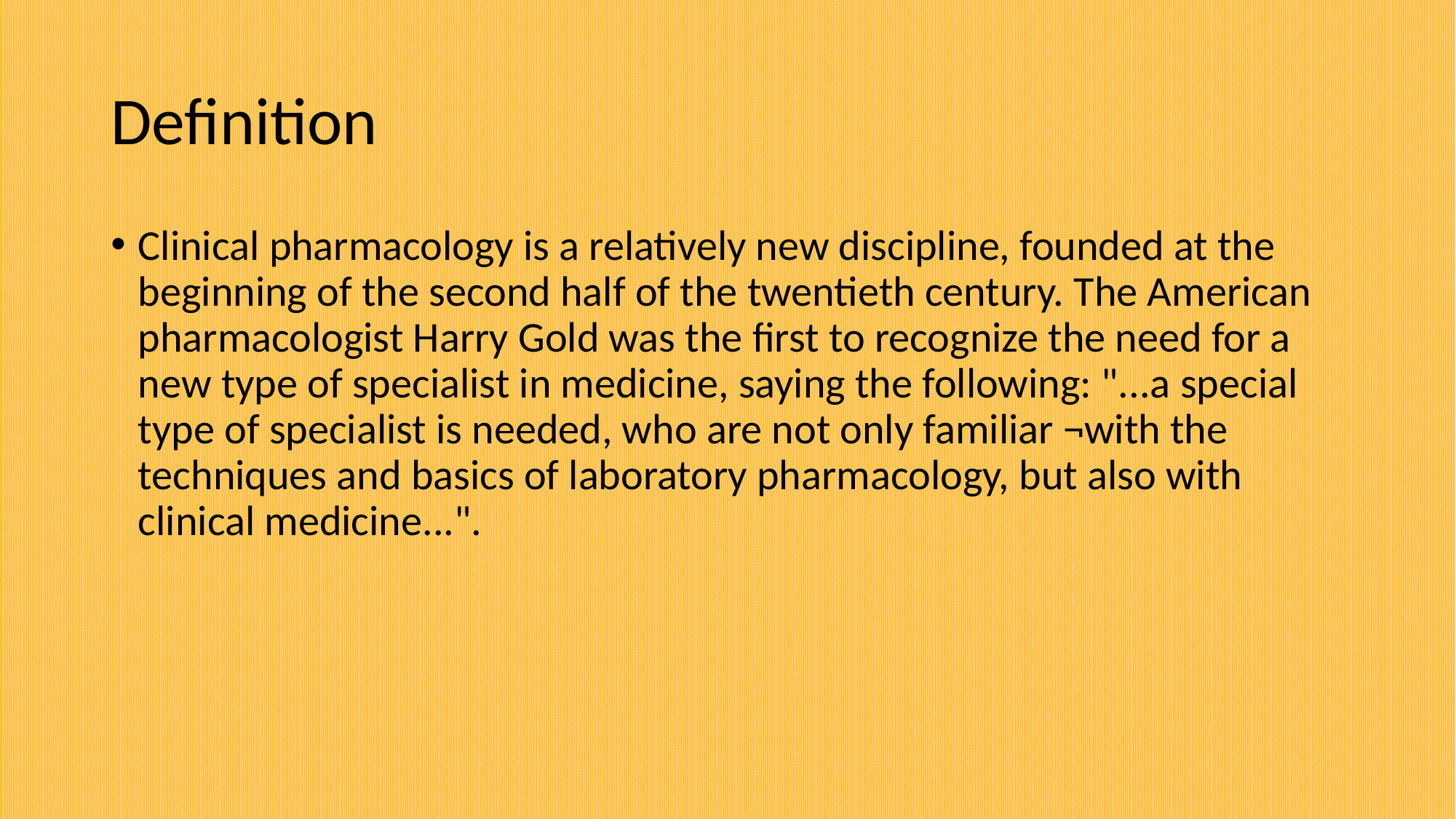

# Definition
Clinical pharmacology is a relatively new discipline, founded at the beginning of the second half of the twentieth century. The American pharmacologist Harry Gold was the first to recognize the need for a new type of specialist in medicine, saying the following: "...a special type of specialist is needed, who are not only familiar ¬with the techniques and basics of laboratory pharmacology, but also with clinical medicine...".